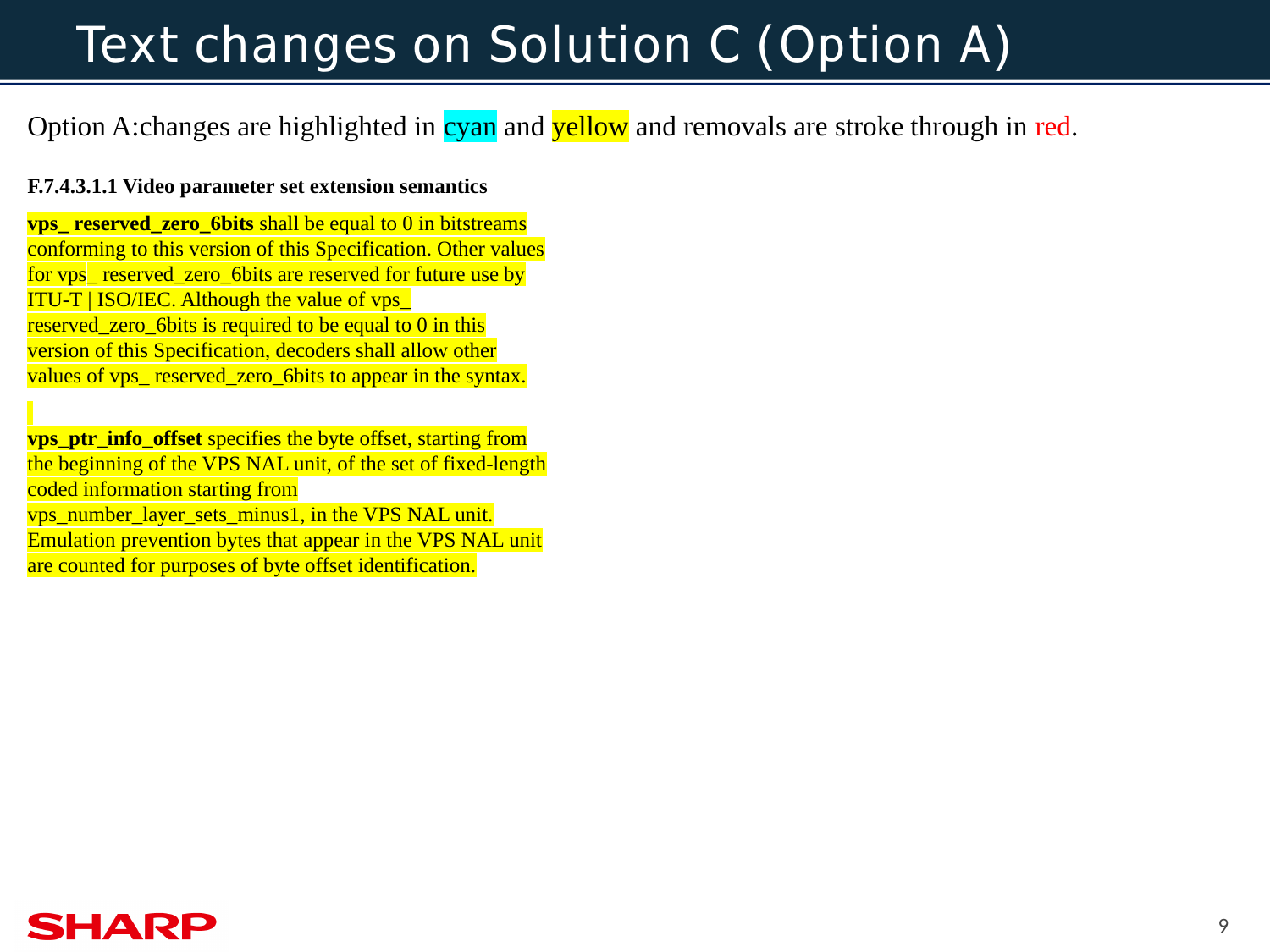

# Text changes on Solution C (Option A)
Option A:changes are highlighted in cyan and yellow and removals are stroke through in red.
F.7.4.3.1.1 Video parameter set extension semantics
vps_ reserved_zero_6bits shall be equal to 0 in bitstreams conforming to this version of this Specification. Other values for vps_ reserved_zero_6bits are reserved for future use by ITU-T | ISO/IEC. Although the value of vps_ reserved_zero_6bits is required to be equal to 0 in this version of this Specification, decoders shall allow other values of vps_ reserved_zero_6bits to appear in the syntax.

vps_ptr_info_offset specifies the byte offset, starting from the beginning of the VPS NAL unit, of the set of fixed-length coded information starting from vps_number_layer_sets_minus1, in the VPS NAL unit. Emulation prevention bytes that appear in the VPS NAL unit are counted for purposes of byte offset identification.
9